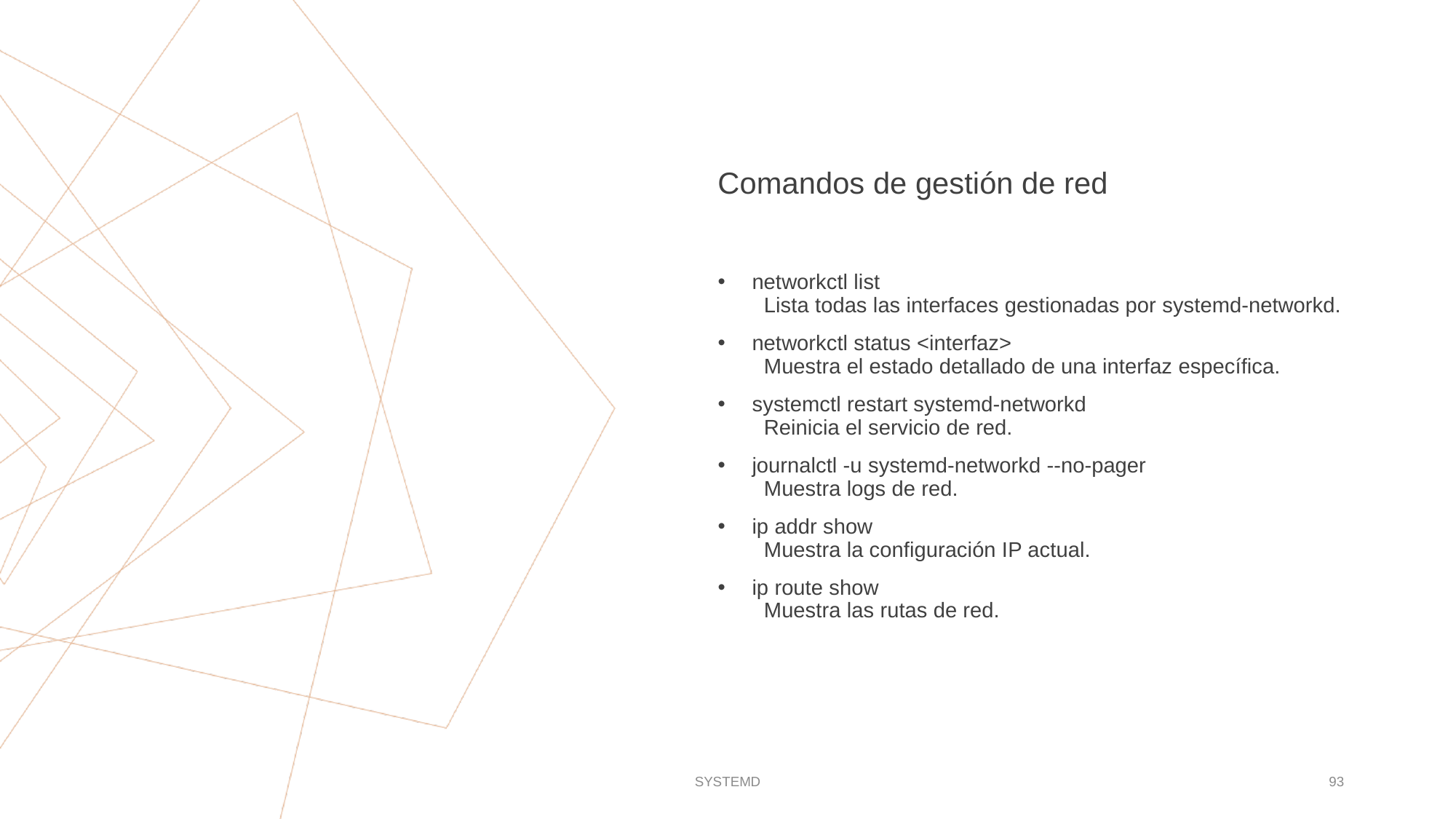

Comandos de gestión de red

networkctl list
  Lista todas las interfaces gestionadas por systemd-networkd.
networkctl status <interfaz>
  Muestra el estado detallado de una interfaz específica.
systemctl restart systemd-networkd
  Reinicia el servicio de red.
journalctl -u systemd-networkd --no-pager
  Muestra logs de red.
ip addr show
  Muestra la configuración IP actual.
ip route show
  Muestra las rutas de red.

SYSTEMD
93